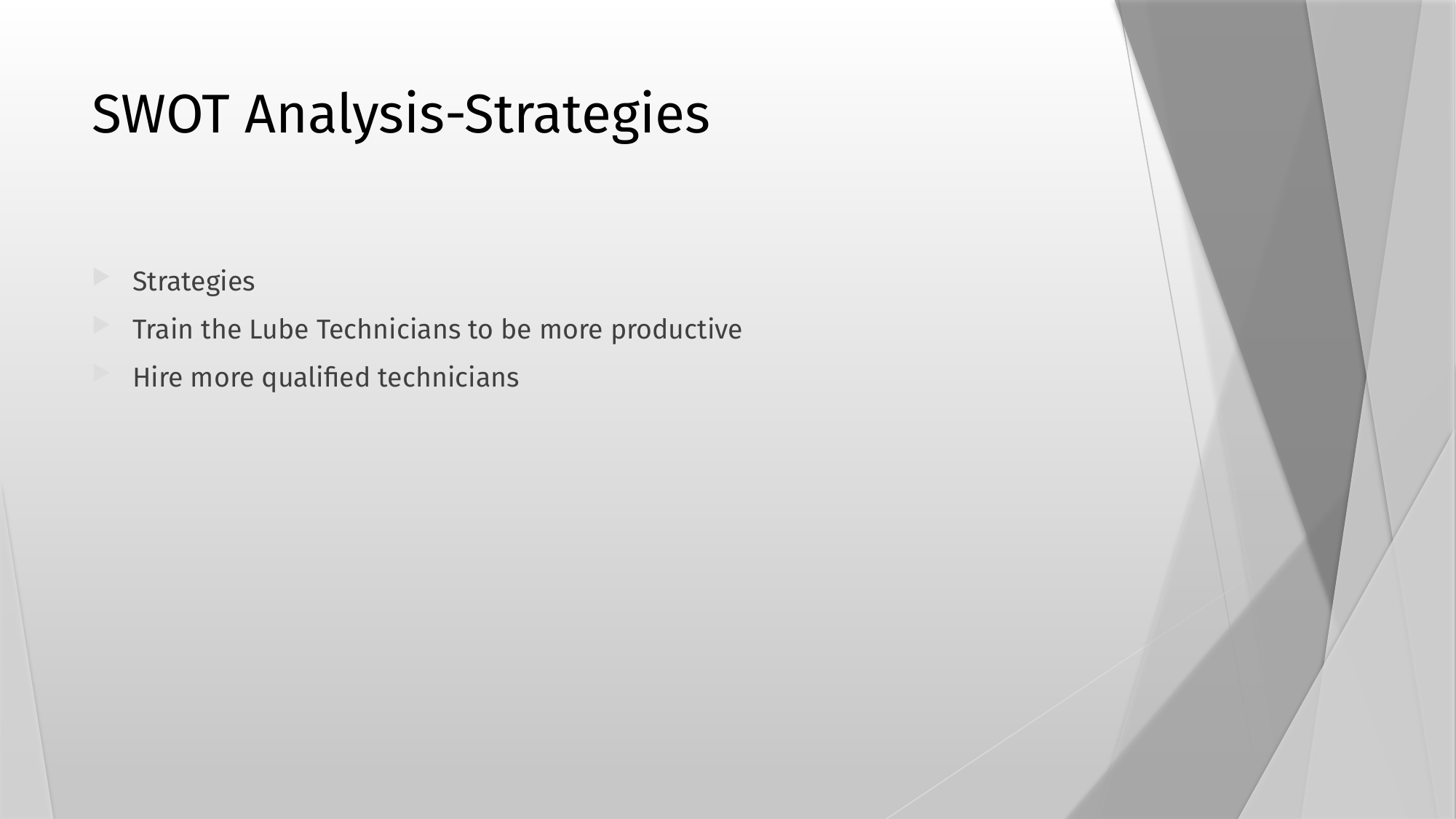

# SWOT Analysis-Strategies
Strategies
Train the Lube Technicians to be more productive
Hire more qualified technicians